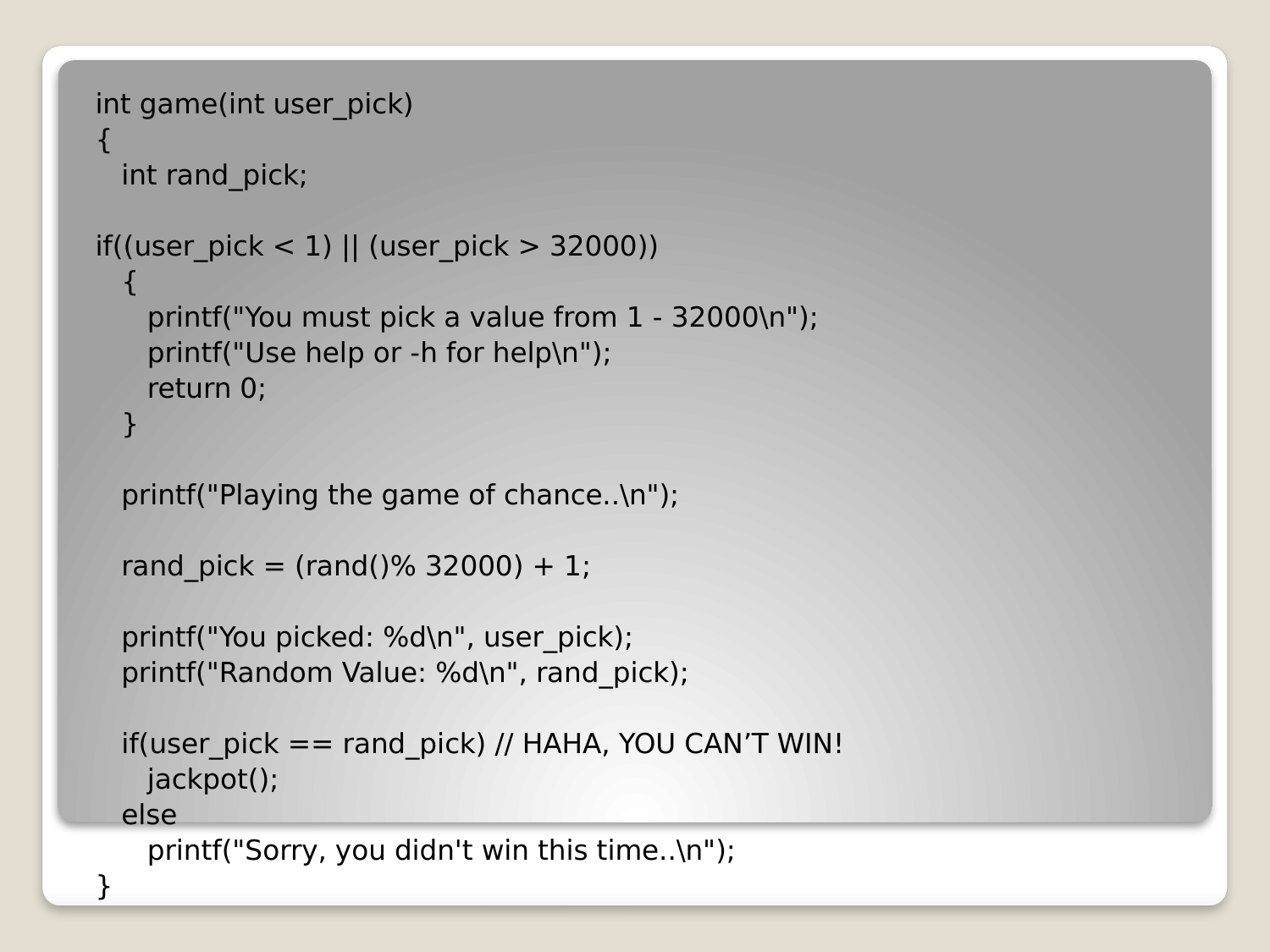

int game(int user_pick)
{
   int rand_pick;

if((user_pick < 1) || (user_pick > 32000))
   {
      printf("You must pick a value from 1 - 32000\n");
      printf("Use help or -h for help\n");
      return 0;
   }

   printf("Playing the game of chance..\n");

   rand_pick = (rand()% 32000) + 1;

   printf("You picked: %d\n", user_pick);
   printf("Random Value: %d\n", rand_pick);

   if(user_pick == rand_pick) // HAHA, YOU CAN’T WIN!
      jackpot();
   else
      printf("Sorry, you didn't win this time..\n");
}